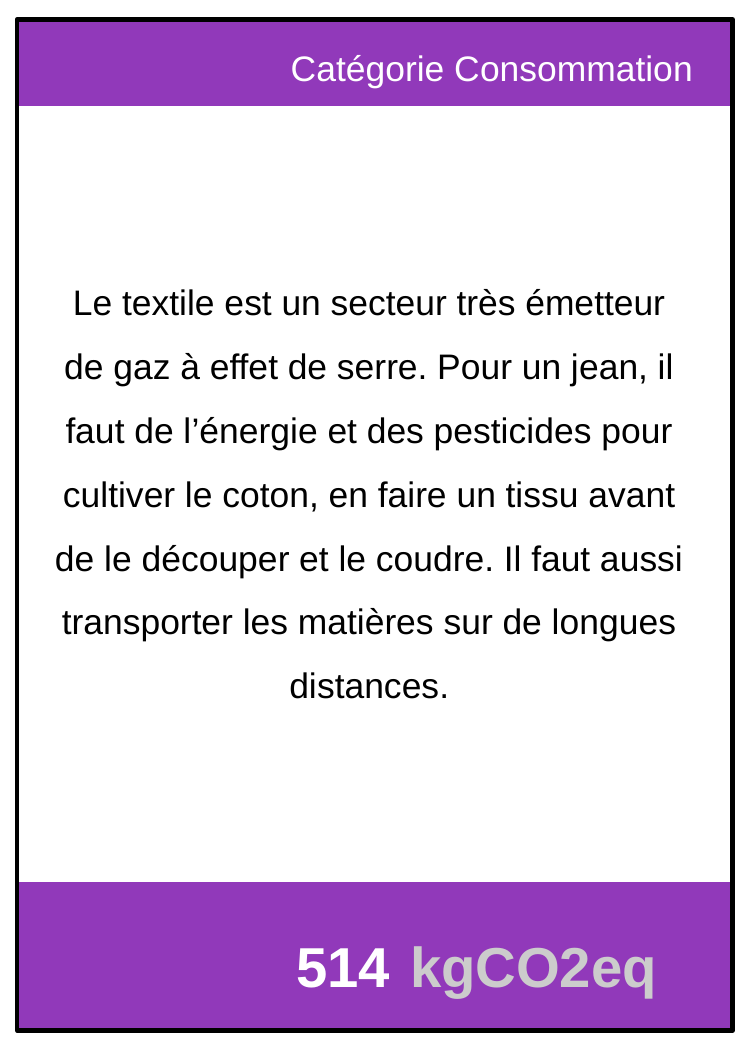

Catégorie Consommation

Le textile est un secteur très émetteur de gaz à effet de serre. Pour un jean, il faut de l’énergie et des pesticides pour cultiver le coton, en faire un tissu avant de le découper et le coudre. Il faut aussi transporter les matières sur de longues distances.

514
kgCO2eq